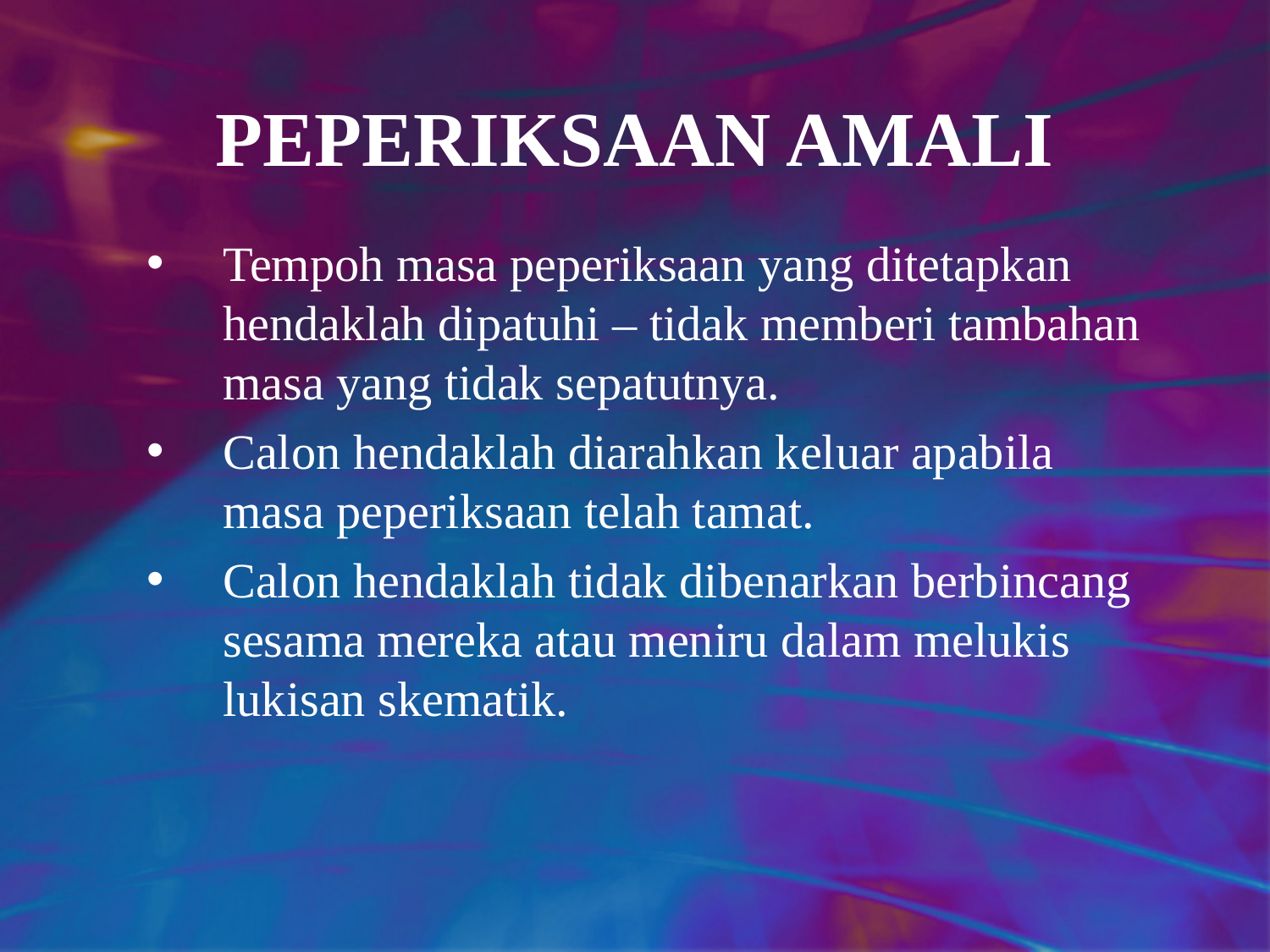

# PEPERIKSAAN AMALI
Tempoh masa peperiksaan yang ditetapkan hendaklah dipatuhi – tidak memberi tambahan masa yang tidak sepatutnya.
Calon hendaklah diarahkan keluar apabila masa peperiksaan telah tamat.
Calon hendaklah tidak dibenarkan berbincang sesama mereka atau meniru dalam melukis lukisan skematik.